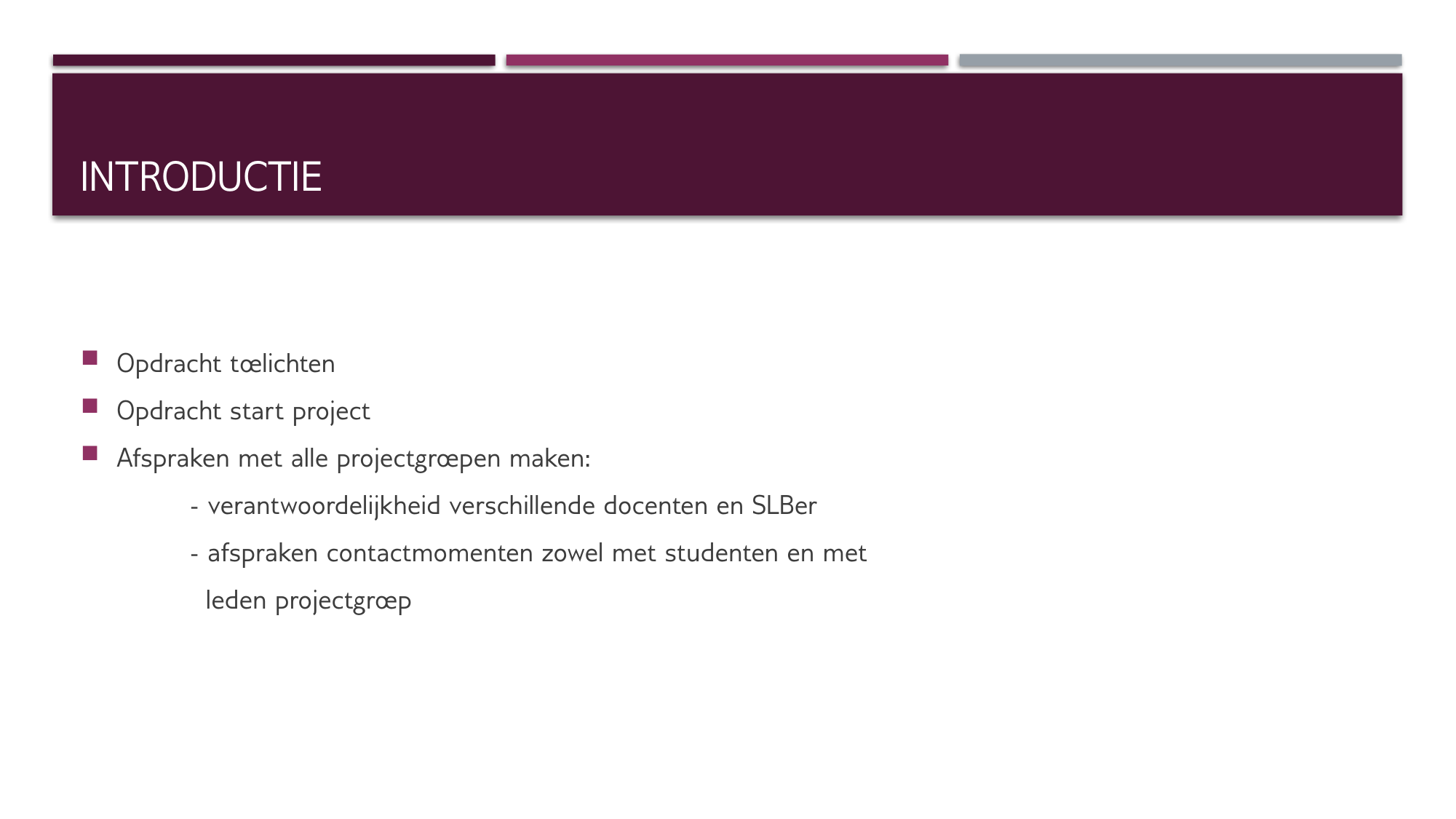

# Introductie
Opdracht toelichten
Opdracht start project
Afspraken met alle projectgroepen maken:
	- verantwoordelijkheid verschillende docenten en SLBer
	- afspraken contactmomenten zowel met studenten en met
	  leden projectgroep